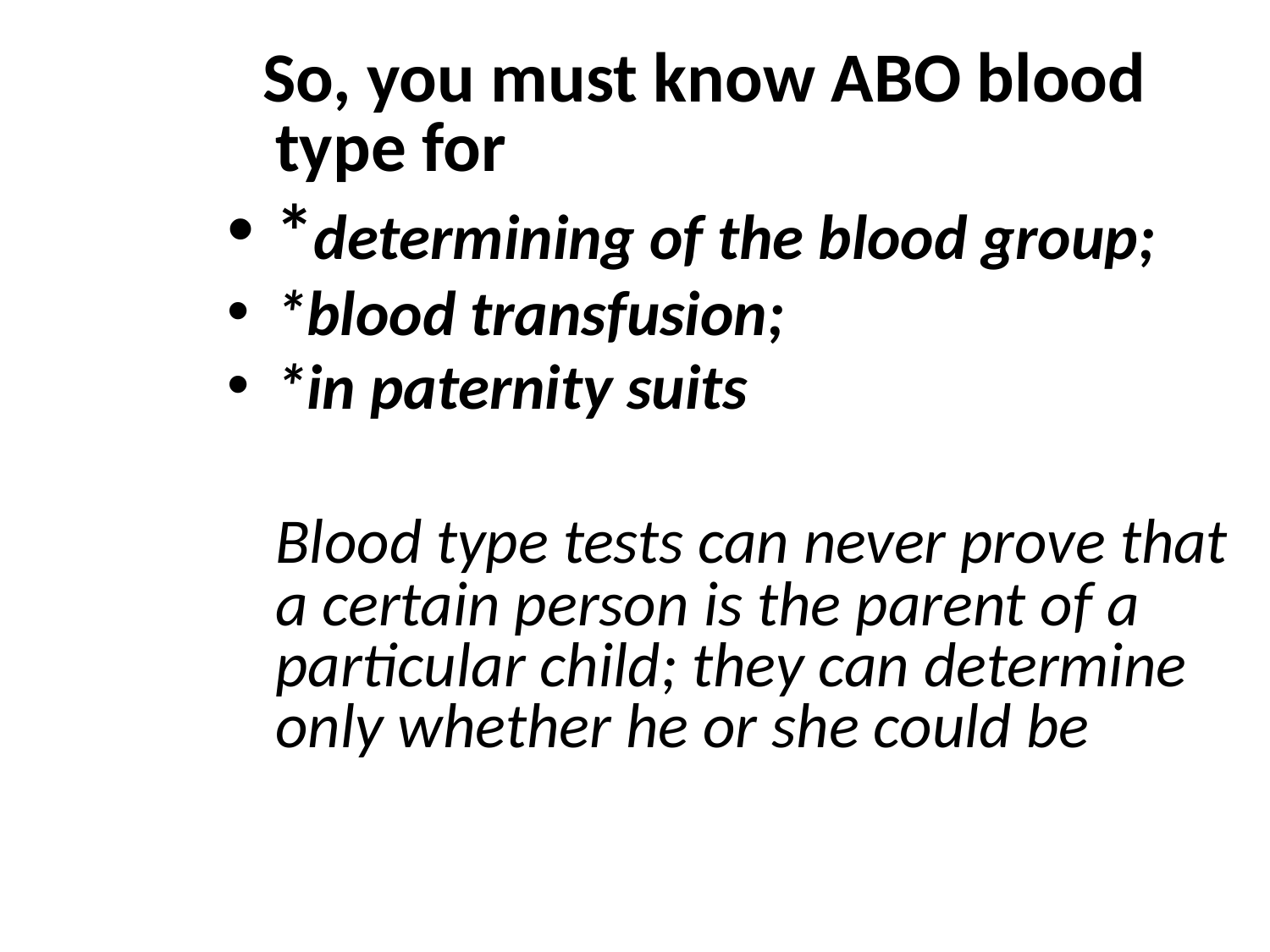

So, you must know ABO blood type for
*determining of the blood group;
*blood transfusion;
*in paternity suits

   Blood type tests can never prove that a certain person is the parent of a particular child; they can determine only whether he or she could be